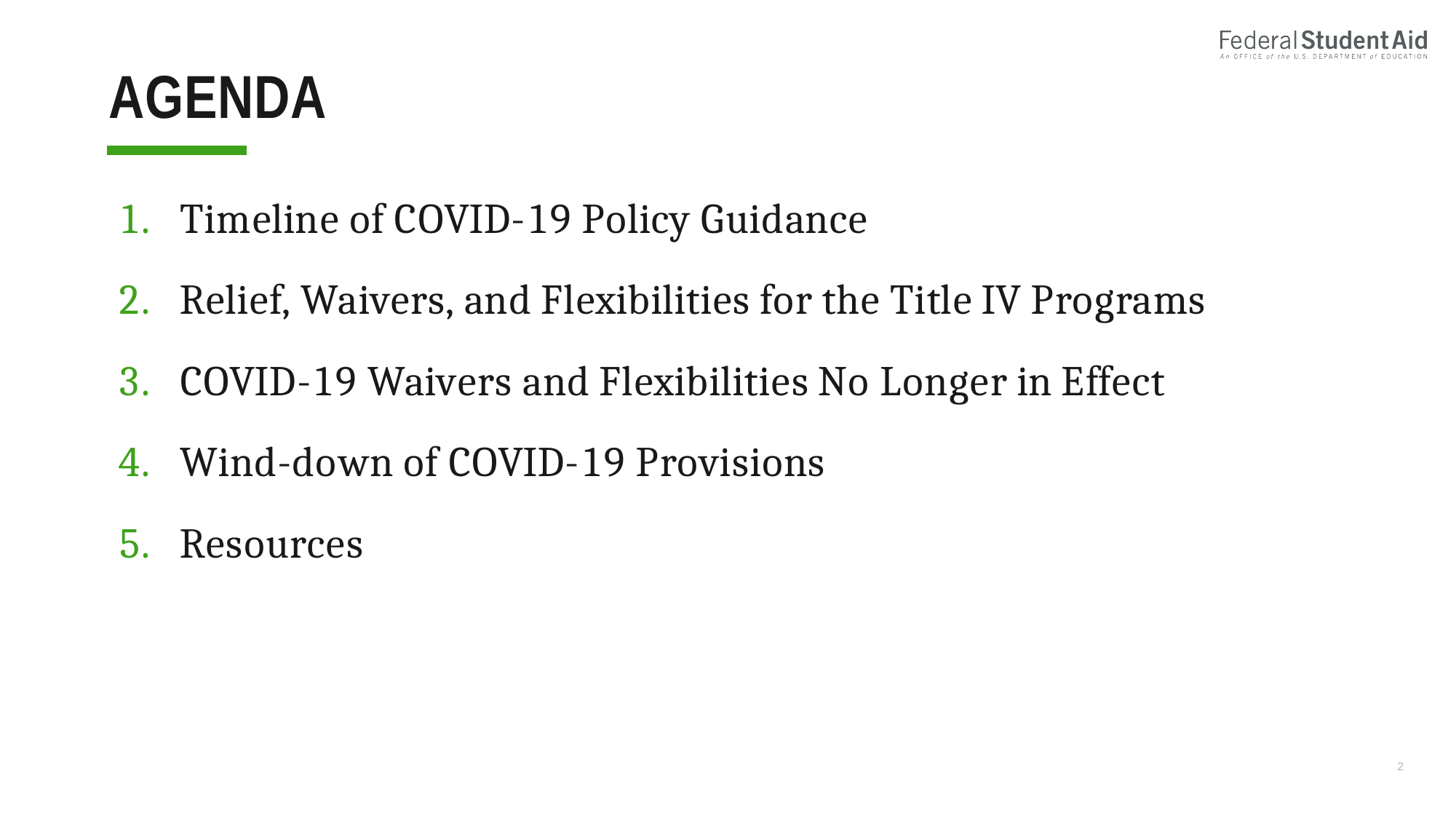

# Agenda
Timeline of COVID-19 Policy Guidance
Relief, Waivers, and Flexibilities for the Title IV Programs
COVID-19 Waivers and Flexibilities No Longer in Effect
Wind-down of COVID-19 Provisions
Resources
2